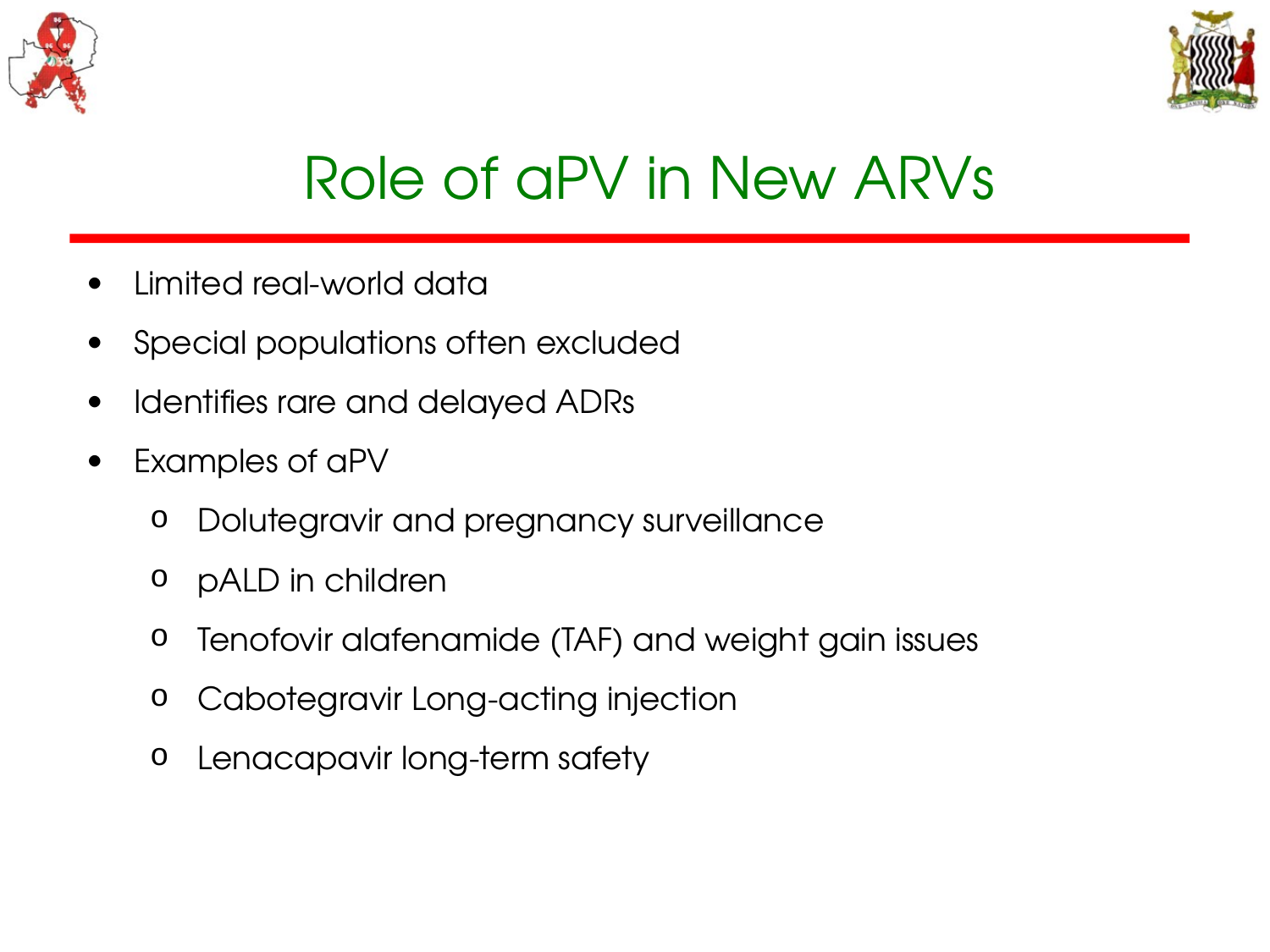

Role of aPV in New ARVs
Limited real-world data
Special populations often excluded
Identifies rare and delayed ADRs
Examples of aPV
Dolutegravir and pregnancy surveillance
pALD in children
Tenofovir alafenamide (TAF) and weight gain issues
Cabotegravir Long-acting injection
Lenacapavir long-term safety